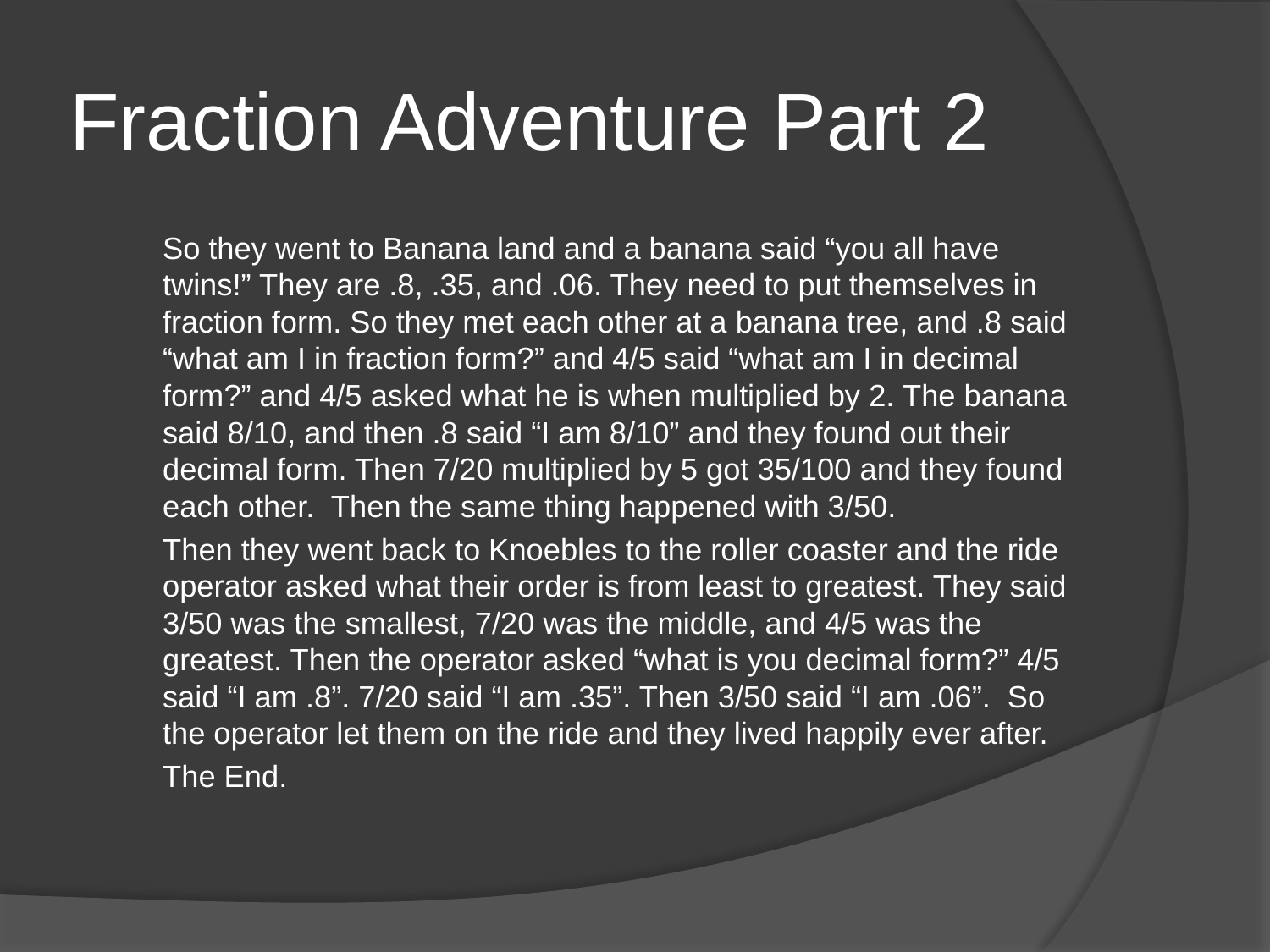

# Fraction Adventure Part 2
		So they went to Banana land and a banana said “you all have twins!” They are .8, .35, and .06. They need to put themselves in fraction form. So they met each other at a banana tree, and .8 said “what am I in fraction form?” and 4/5 said “what am I in decimal form?” and 4/5 asked what he is when multiplied by 2. The banana said 8/10, and then .8 said “I am 8/10” and they found out their decimal form. Then 7/20 multiplied by 5 got 35/100 and they found each other.  Then the same thing happened with 3/50.
		Then they went back to Knoebles to the roller coaster and the ride operator asked what their order is from least to greatest. They said 3/50 was the smallest, 7/20 was the middle, and 4/5 was the greatest. Then the operator asked “what is you decimal form?” 4/5 said “I am .8”. 7/20 said “I am .35”. Then 3/50 said “I am .06”.  So the operator let them on the ride and they lived happily ever after.
		The End.